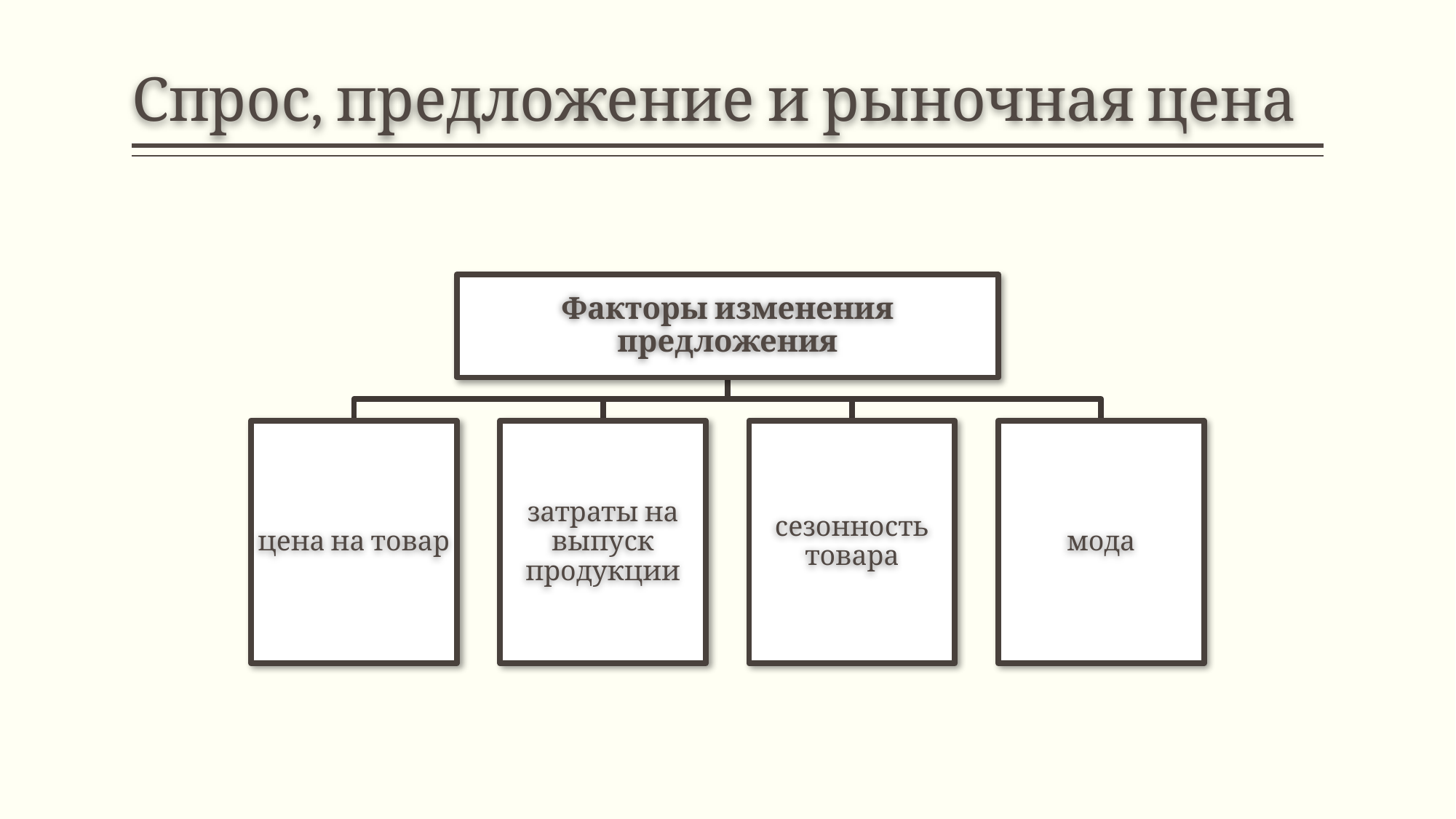

# Спрос, предложение и рыночная цена

Факторы изменения предложения

цена на товар

затраты на выпуск продукции

сезонность товара

мода